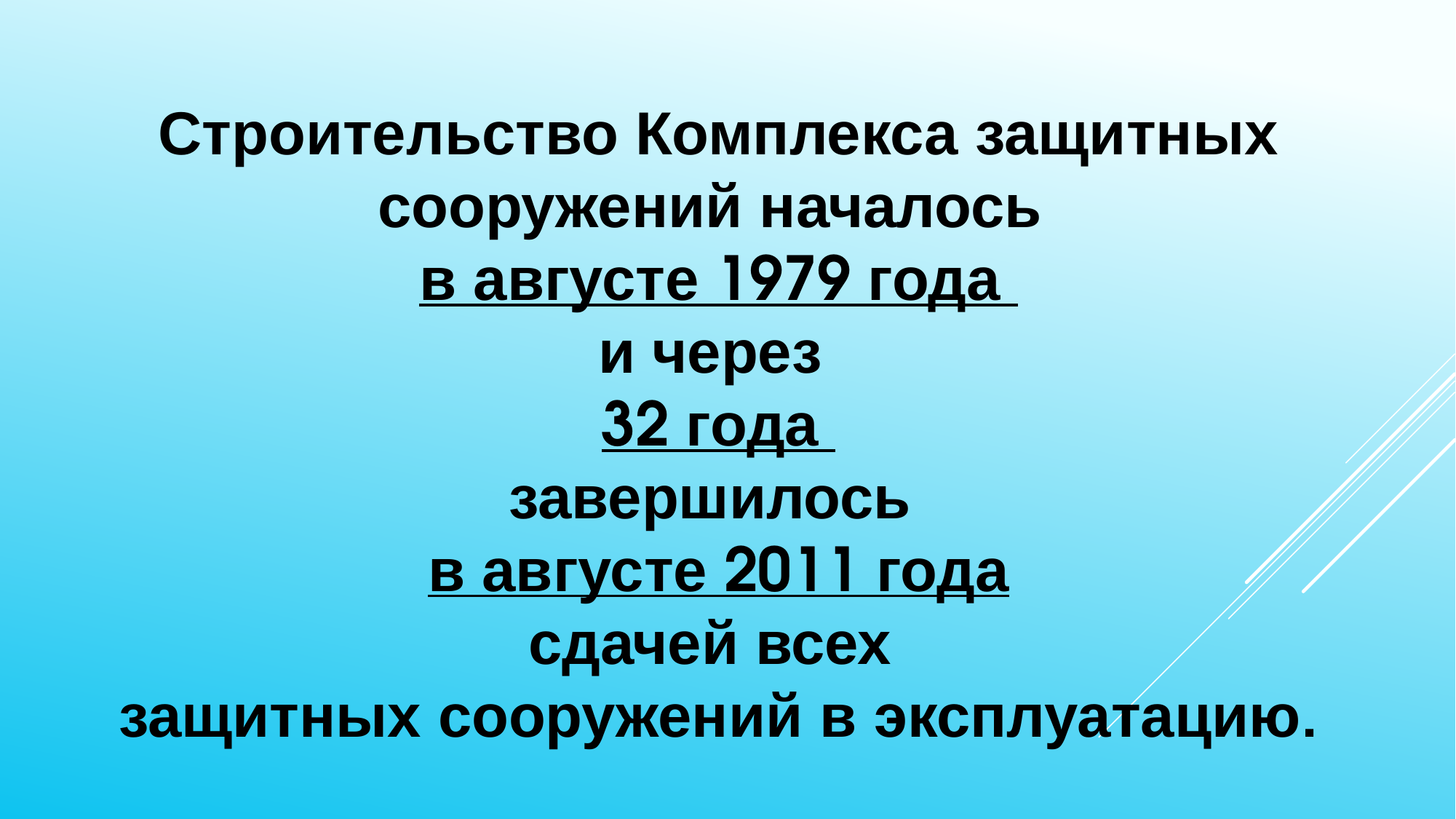

Строительство Комплекса защитных сооружений началось
в августе 1979 года 
и через
32 года
завершилось
в августе 2011 года
сдачей всех 
защитных сооружений в эксплуатацию.